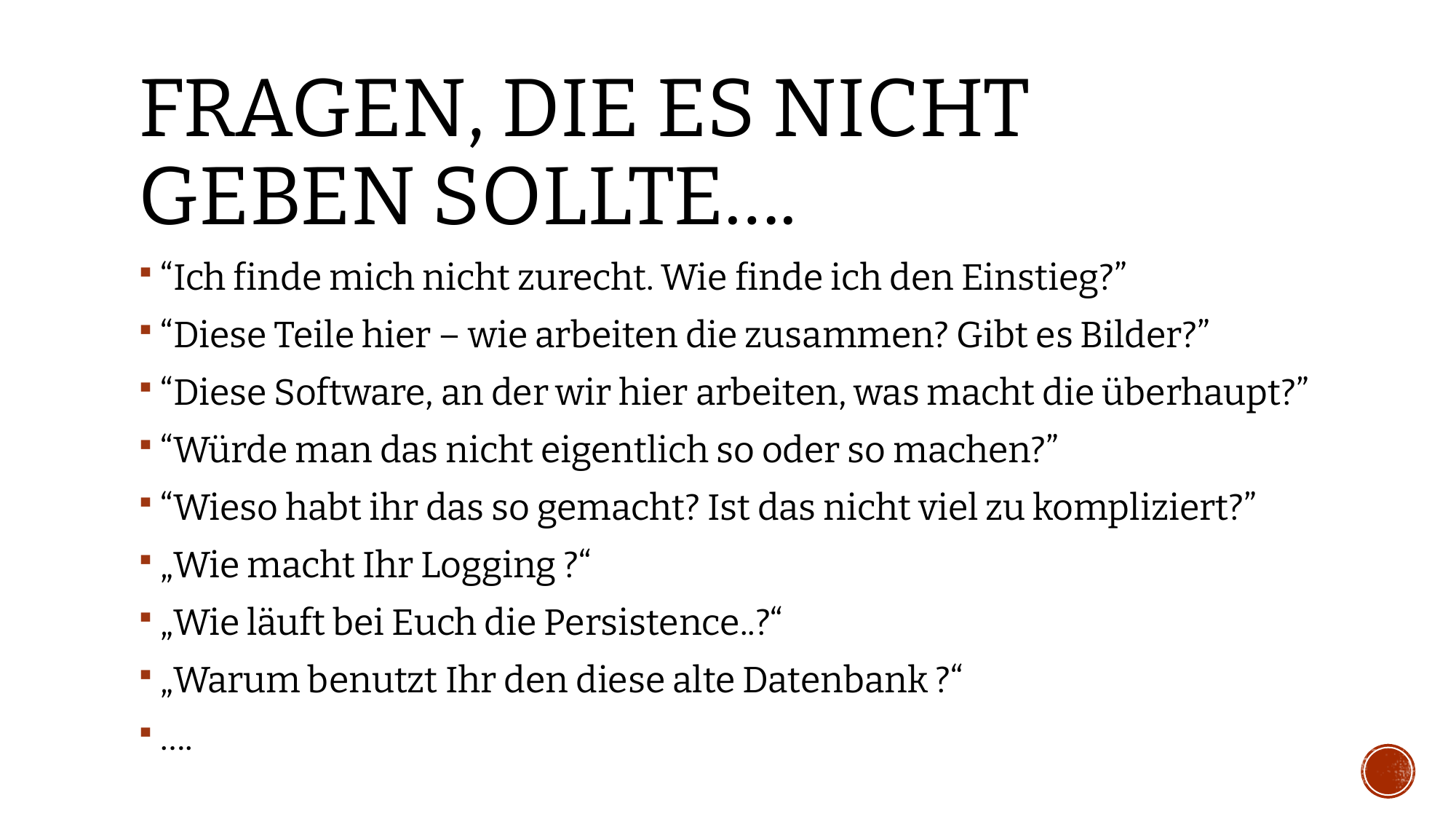

# Fragen, die es nicht Geben sollte….
“Ich finde mich nicht zurecht. Wie finde ich den Einstieg?”
“Diese Teile hier – wie arbeiten die zusammen? Gibt es Bilder?”
“Diese Software, an der wir hier arbeiten, was macht die überhaupt?”
“Würde man das nicht eigentlich so oder so machen?”
“Wieso habt ihr das so gemacht? Ist das nicht viel zu kompliziert?”
„Wie macht Ihr Logging ?“
„Wie läuft bei Euch die Persistence..?“
„Warum benutzt Ihr den diese alte Datenbank ?“
….